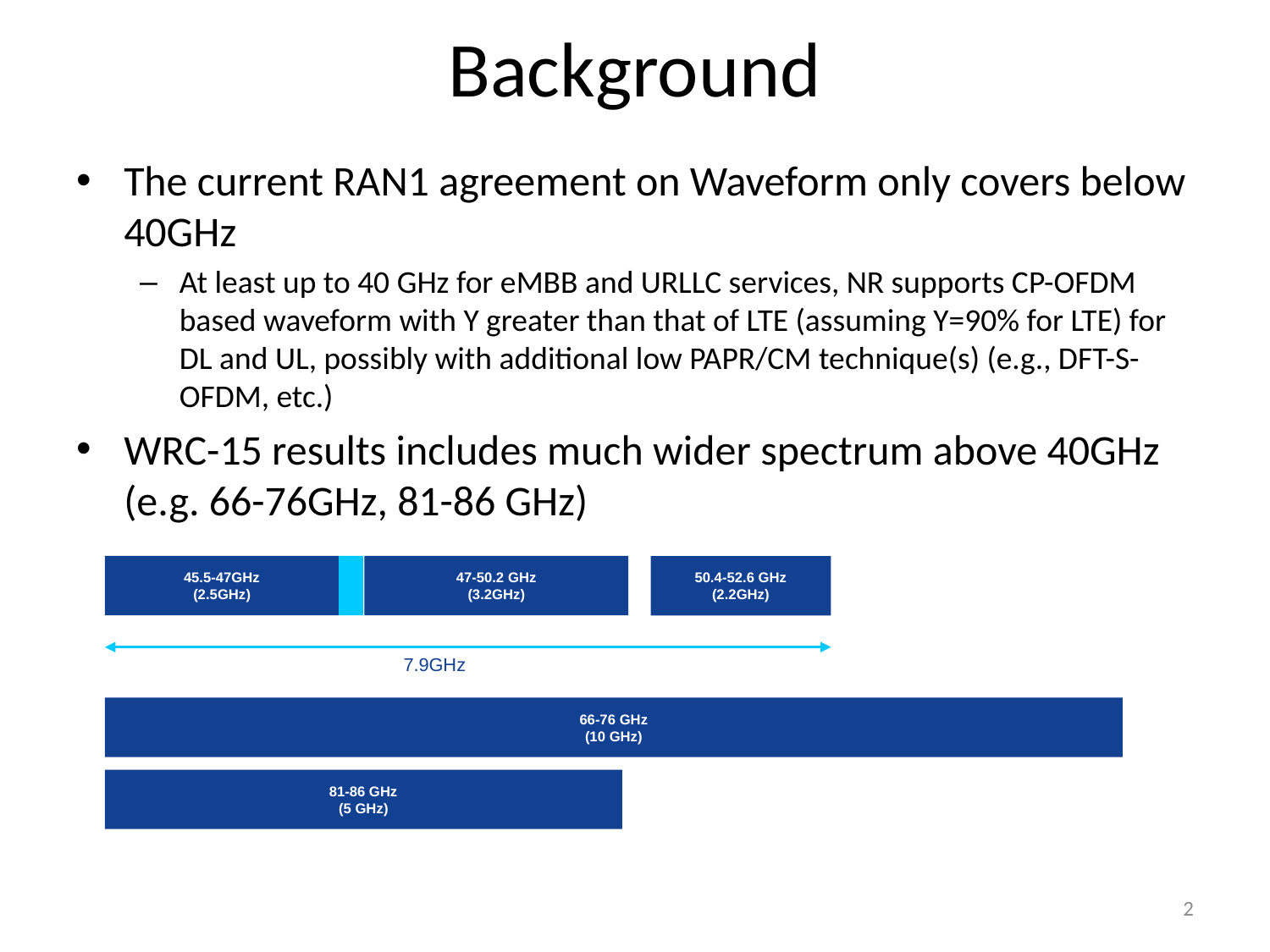

# Background
The current RAN1 agreement on Waveform only covers below 40GHz
At least up to 40 GHz for eMBB and URLLC services, NR supports CP-OFDM based waveform with Y greater than that of LTE (assuming Y=90% for LTE) for DL and UL, possibly with additional low PAPR/CM technique(s) (e.g., DFT-S-OFDM, etc.)
WRC-15 results includes much wider spectrum above 40GHz (e.g. 66-76GHz, 81-86 GHz)

45.5-47GHz
(2.5GHz)

47-50.2 GHz
(3.2GHz)
50.4-52.6 GHz
(2.2GHz)
7.9GHz
66-76 GHz
(10 GHz)
81-86 GHz
(5 GHz)
2